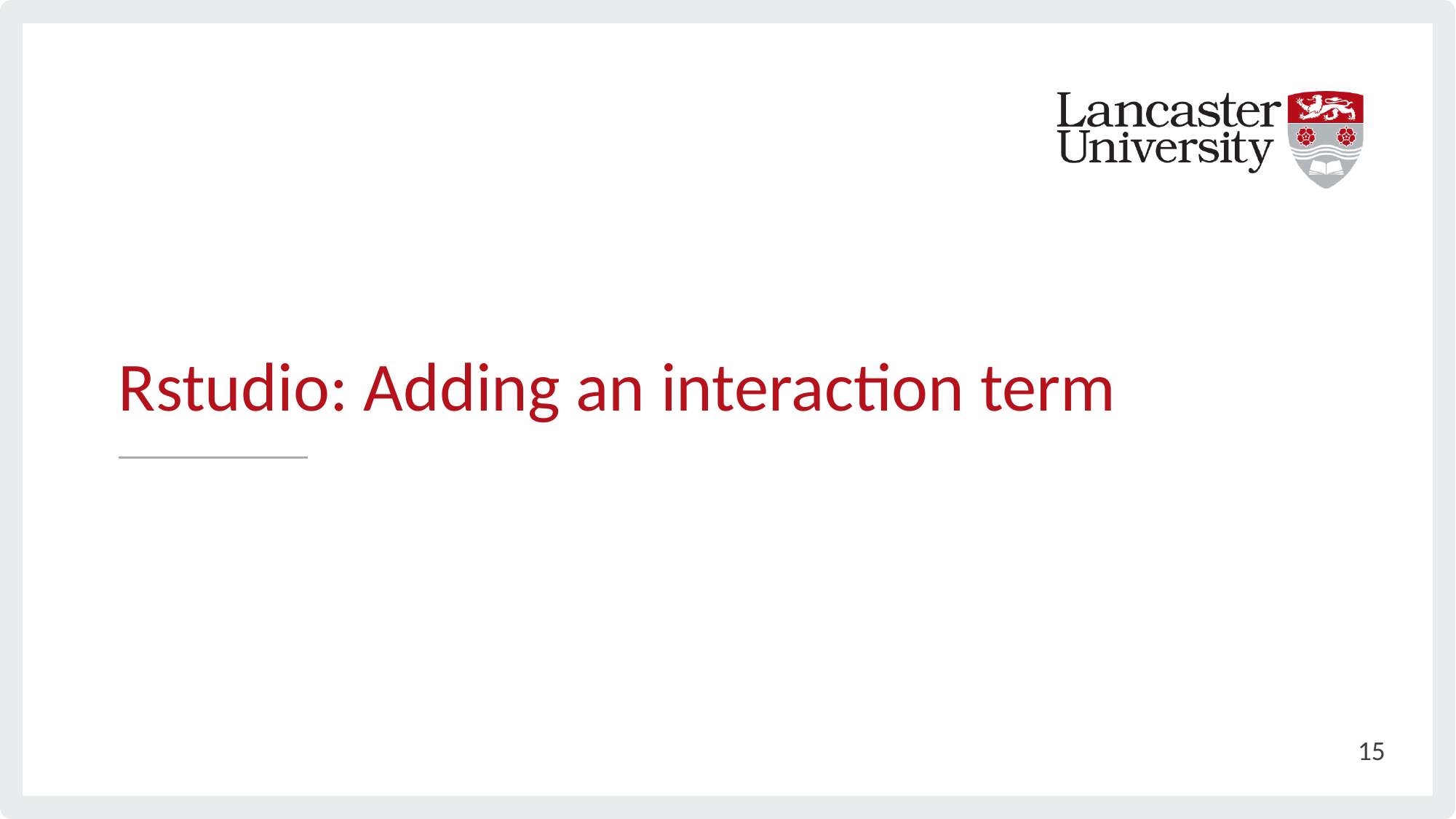

# Rstudio: Adding an interaction term
15